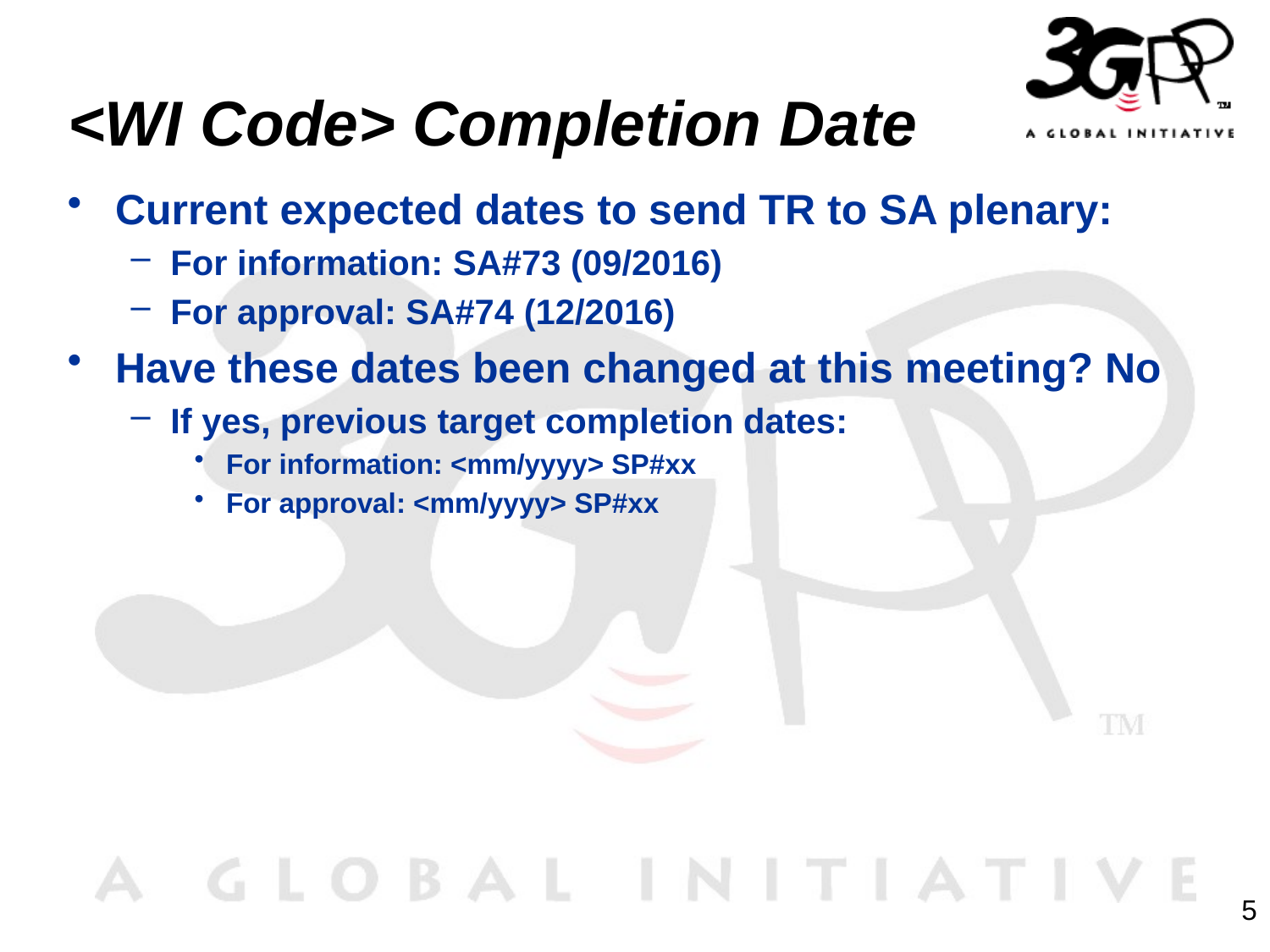

# <WI Code> Completion Date
Current expected dates to send TR to SA plenary:
For information: SA#73 (09/2016)
For approval: SA#74 (12/2016)
Have these dates been changed at this meeting? No
If yes, previous target completion dates:
For information: <mm/yyyy> SP#xx
For approval: <mm/yyyy> SP#xx

5